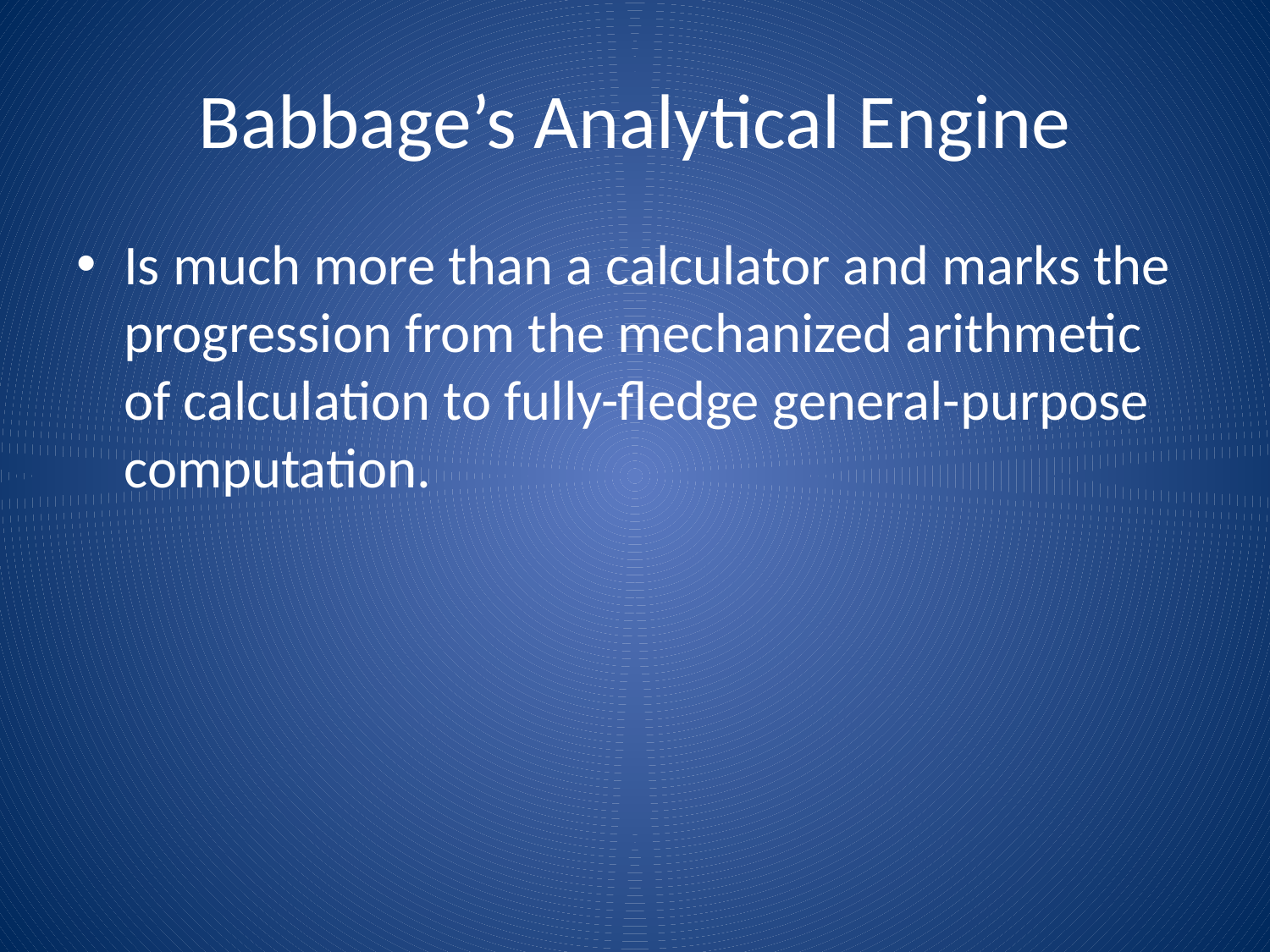

# Babbage’s Analytical Engine
Is much more than a calculator and marks the progression from the mechanized arithmetic of calculation to fully-fledge general-purpose computation.